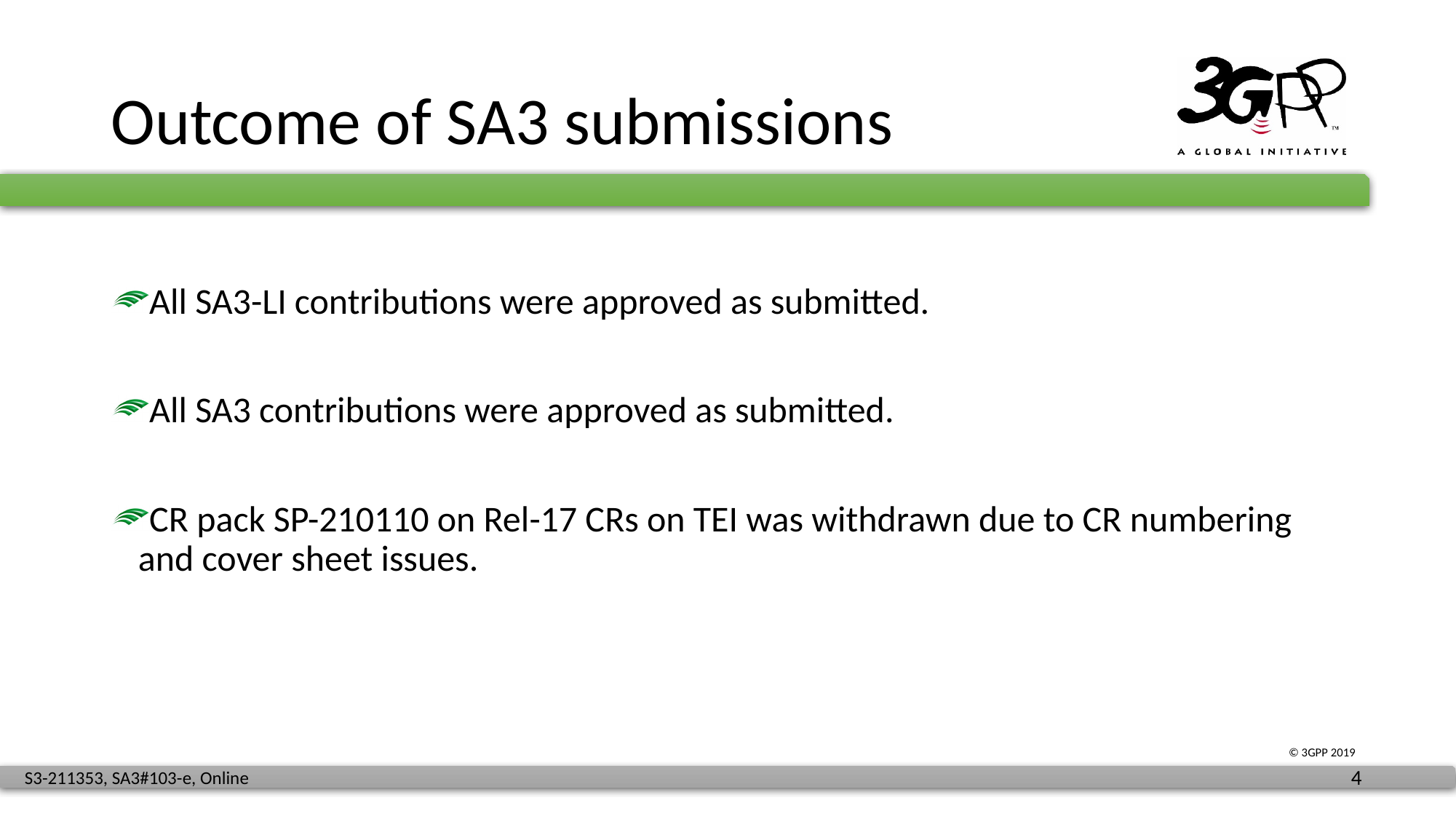

# Outcome of SA3 submissions

All SA3-LI contributions were approved as submitted.

All SA3 contributions were approved as submitted.

CR pack SP-210110 on Rel-17 CRs on TEI was withdrawn due to CR numbering and cover sheet issues.